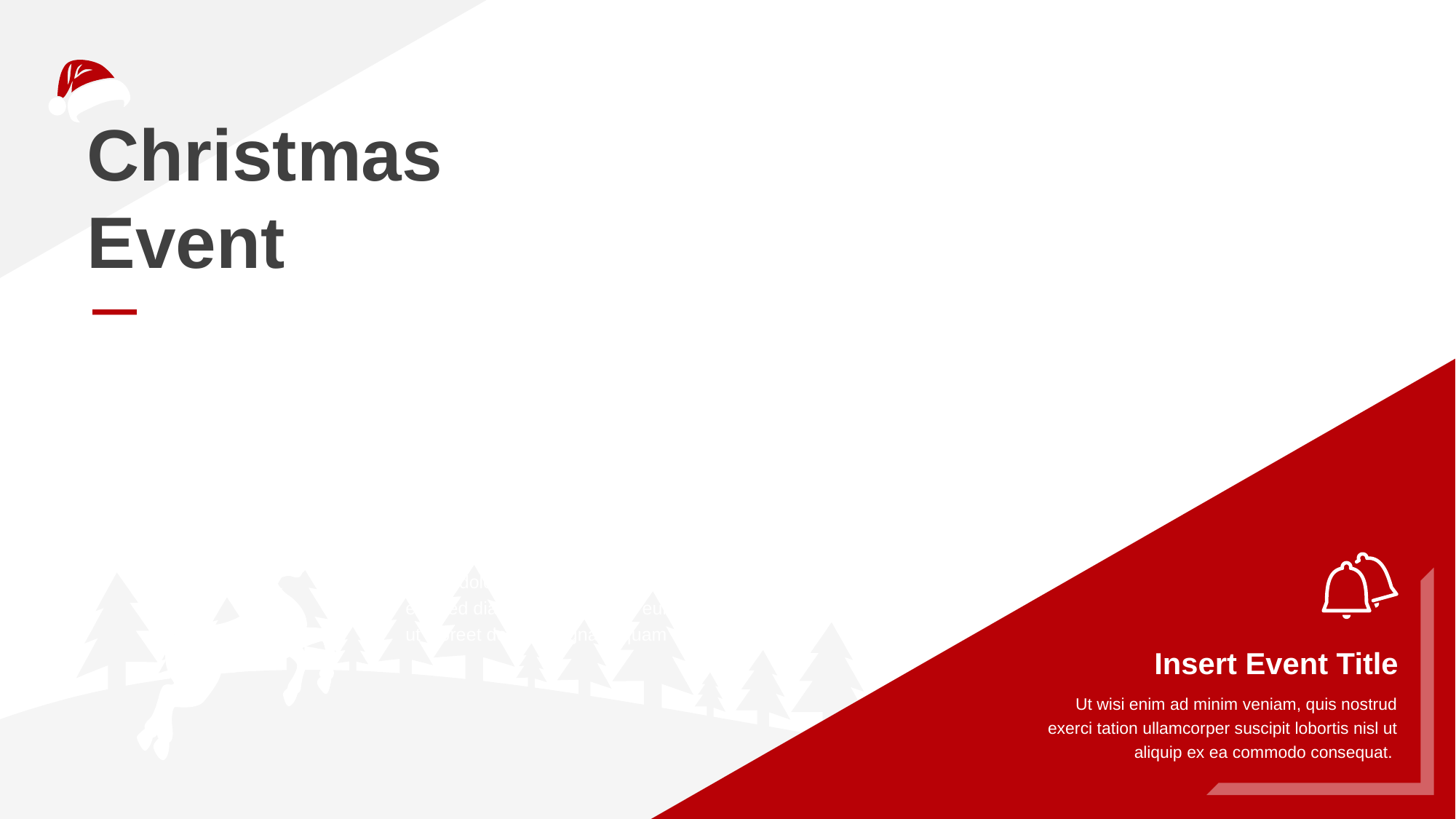

Christmas
Event
2016

Ut wisi enim ad minim veniam, quis nostrud exerci tation

Ut wisi enim ad minim veniam, quis nostrud exerci tation ullamcorper suscipit lobortis nisl ut aliquip ex ea commodo consequat. Lorem ipsum dolor sit amet, consectetuer adipiscing elit, sed diam nonummy nibh euismod tincidunt ut laoreet dolore magna aliquam erat volutpat.

Insert Event Title
Ut wisi enim ad minim veniam, quis nostrud exerci tation ullamcorper suscipit lobortis nisl ut aliquip ex ea commodo consequat.